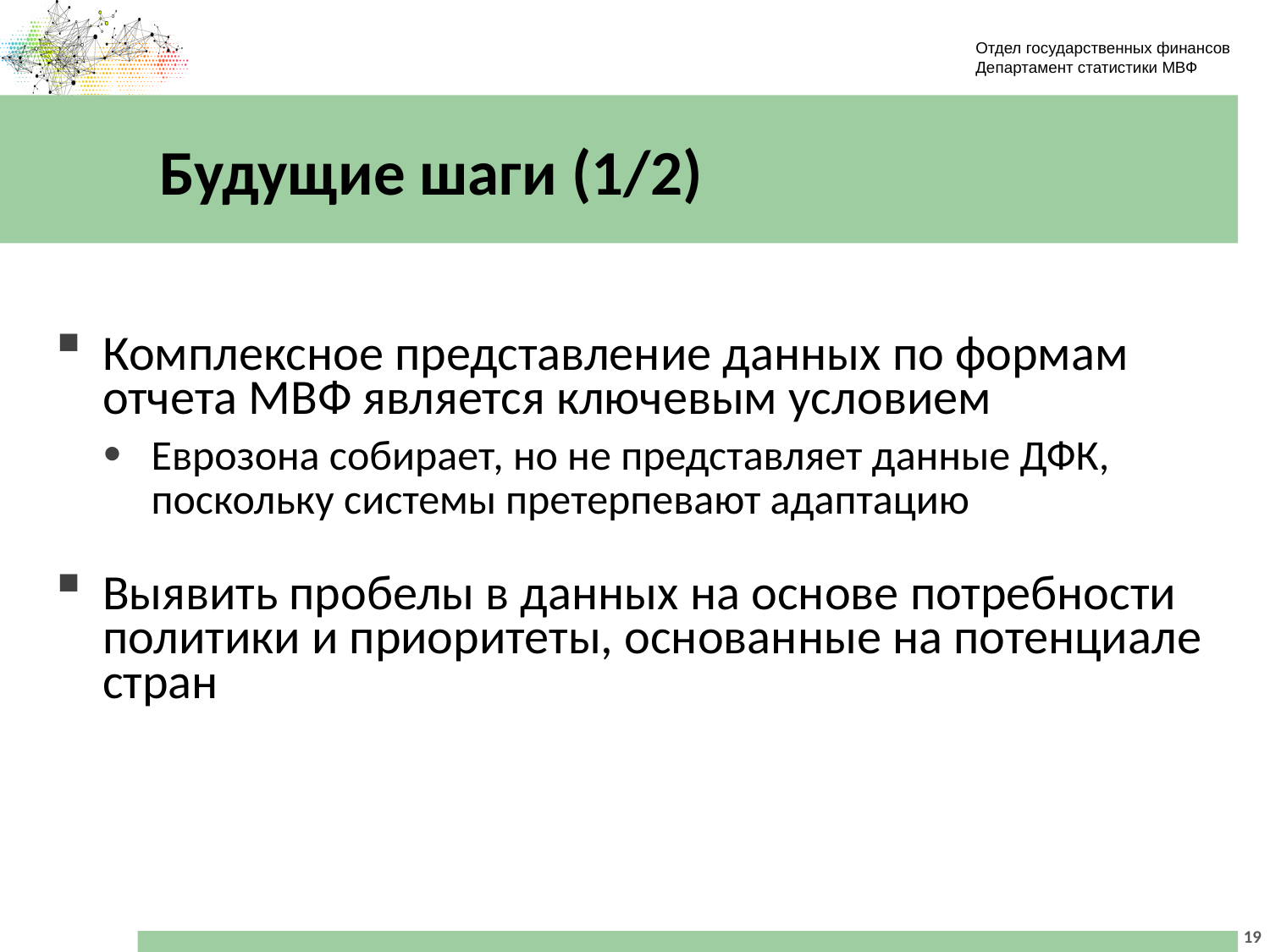

Отдел государственных финансов
Департамент статистики МВФ
# Будущие шаги (1/2)

Комплексное представление данных по формам отчета МВФ является ключевым условием
Еврозона собирает, но не представляет данные ДФК, поскольку системы претерпевают адаптацию
Выявить пробелы в данных на основе потребности политики и приоритеты, основанные на потенциале стран

19